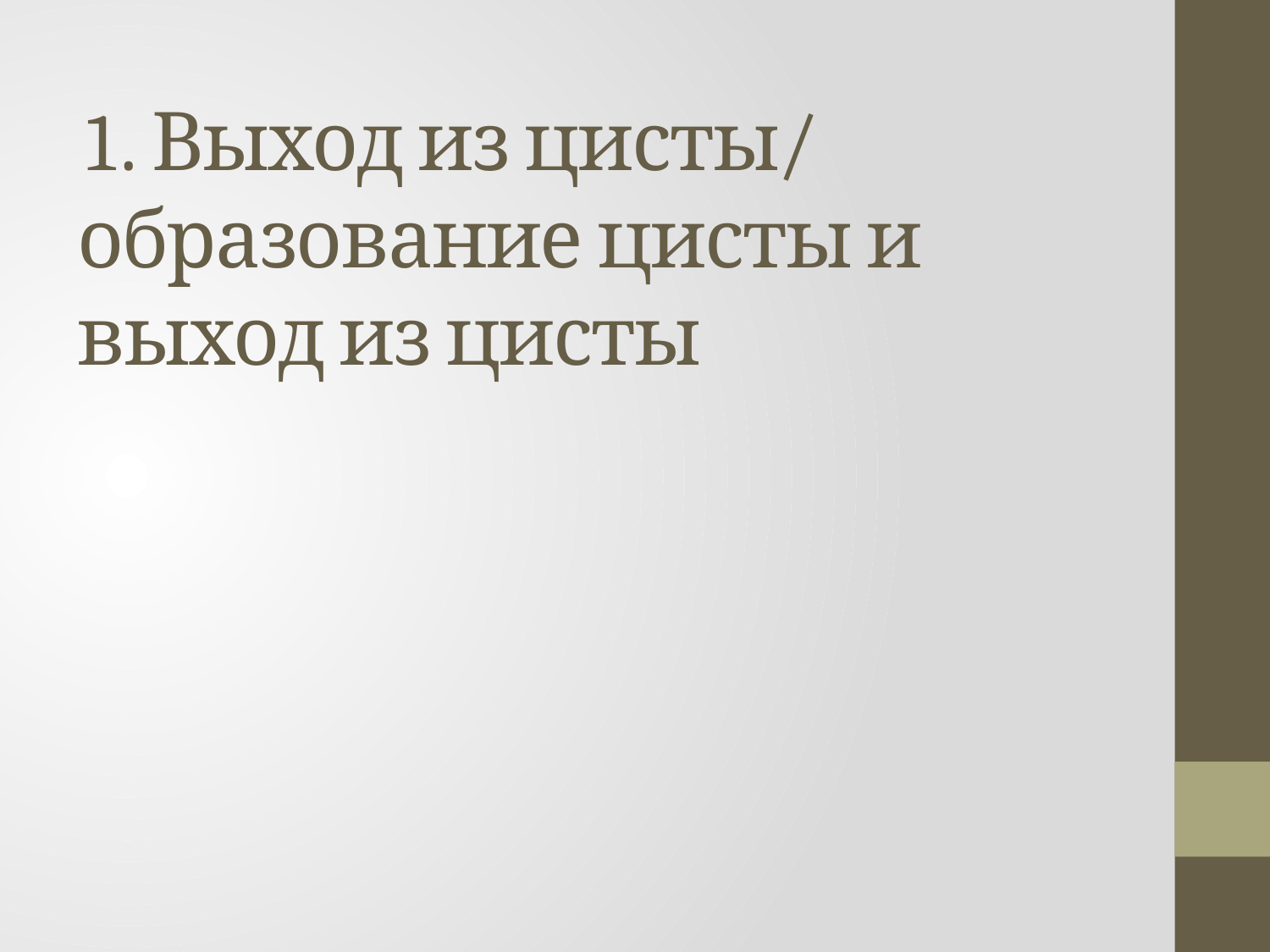

# 1. Выход из цисты/ образование цисты и выход из цисты